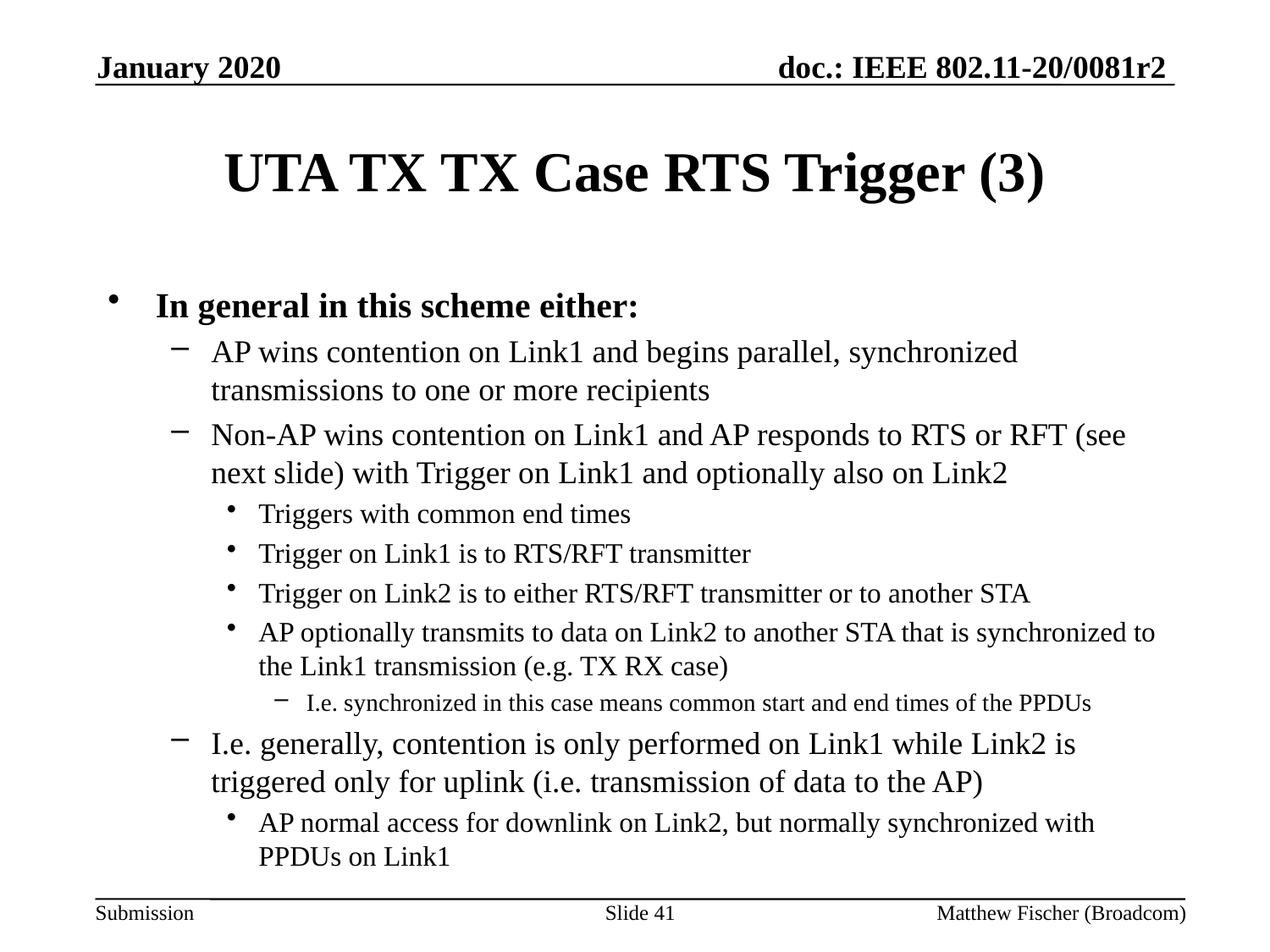

January 2020
# UTA TX TX Case RTS Trigger (3)
In general in this scheme either:
AP wins contention on Link1 and begins parallel, synchronized transmissions to one or more recipients
Non-AP wins contention on Link1 and AP responds to RTS or RFT (see next slide) with Trigger on Link1 and optionally also on Link2
Triggers with common end times
Trigger on Link1 is to RTS/RFT transmitter
Trigger on Link2 is to either RTS/RFT transmitter or to another STA
AP optionally transmits to data on Link2 to another STA that is synchronized to the Link1 transmission (e.g. TX RX case)
I.e. synchronized in this case means common start and end times of the PPDUs
I.e. generally, contention is only performed on Link1 while Link2 is triggered only for uplink (i.e. transmission of data to the AP)
AP normal access for downlink on Link2, but normally synchronized with PPDUs on Link1
Slide 41
Matthew Fischer (Broadcom)